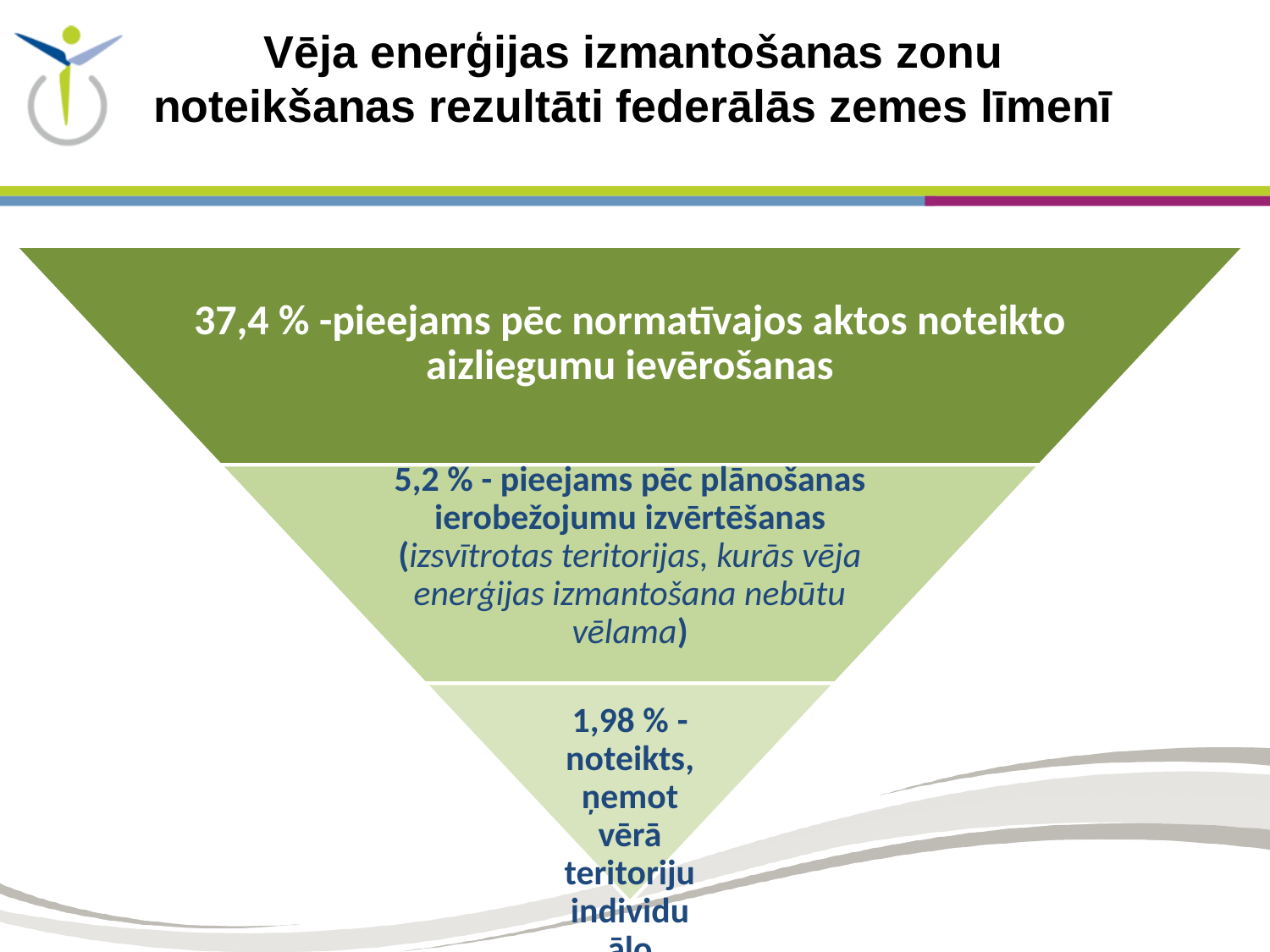

# Vēja enerģijas izmantošanas zonu noteikšanas rezultāti federālās zemes līmenī
37,4 % -pieejams pēc normatīvajos aktos noteikto aizliegumu ievērošanas
5,2 % - pieejams pēc plānošanas ierobežojumu izvērtēšanas (izsvītrotas teritorijas, kurās vēja enerģijas izmantošana nebūtu vēlama)

1,98 % - noteikts,
ņemot vērā teritoriju individuālo pārbaudi